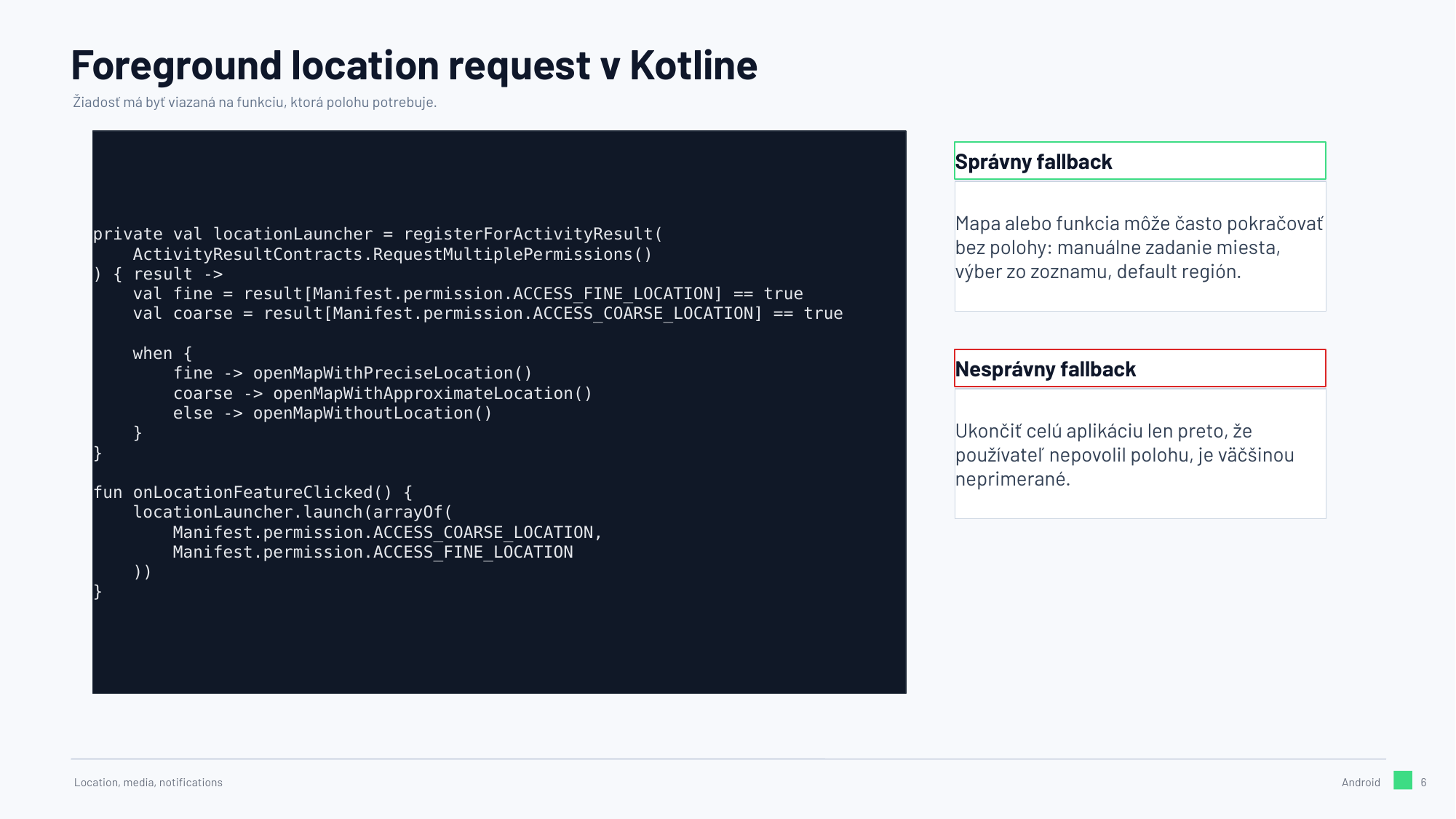

Foreground location request v Kotline
Žiadosť má byť viazaná na funkciu, ktorá polohu potrebuje.
private val locationLauncher = registerForActivityResult(
    ActivityResultContracts.RequestMultiplePermissions()
) { result ->
    val fine = result[Manifest.permission.ACCESS_FINE_LOCATION] == true
    val coarse = result[Manifest.permission.ACCESS_COARSE_LOCATION] == true

    when {
        fine -> openMapWithPreciseLocation()
        coarse -> openMapWithApproximateLocation()
        else -> openMapWithoutLocation()
    }
}

fun onLocationFeatureClicked() {
    locationLauncher.launch(arrayOf(
        Manifest.permission.ACCESS_COARSE_LOCATION,
        Manifest.permission.ACCESS_FINE_LOCATION
    ))
}
Správny fallback
Mapa alebo funkcia môže často pokračovať bez polohy: manuálne zadanie miesta, výber zo zoznamu, default región.
Nesprávny fallback
Ukončiť celú aplikáciu len preto, že používateľ nepovolil polohu, je väčšinou neprimerané.
6